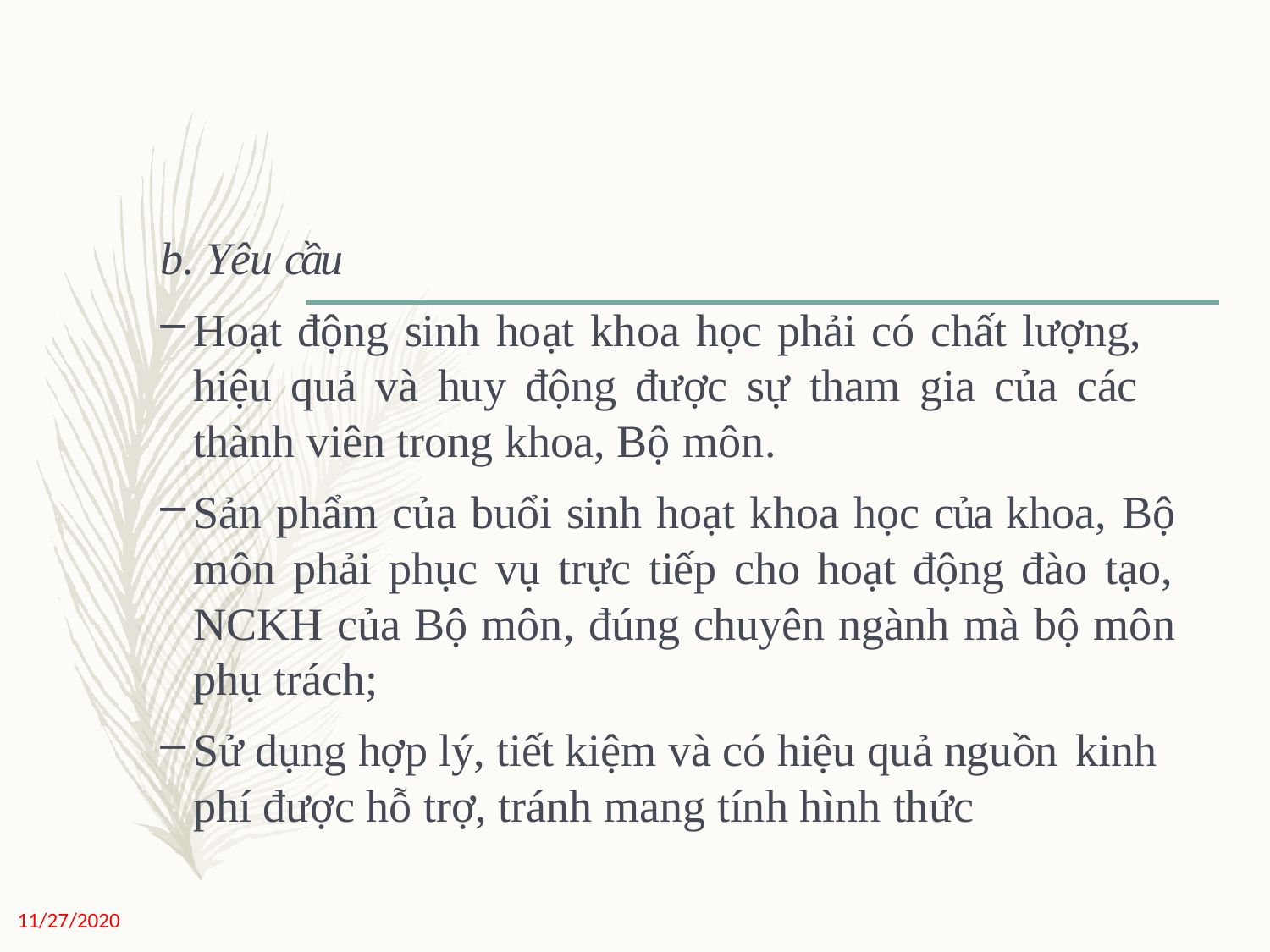

b. Yêu cầu
Hoạt động sinh hoạt khoa học phải có chất lượng,  hiệu quả và huy động được sự tham gia của các  thành viên trong khoa, Bộ môn.
Sản phẩm của buổi sinh hoạt khoa học của khoa, Bộ  môn phải phục vụ trực tiếp cho hoạt động đào tạo,  NCKH của Bộ môn, đúng chuyên ngành mà bộ môn  phụ trách;
Sử dụng hợp lý, tiết kiệm và có hiệu quả nguồn kinh
phí được hỗ trợ, tránh mang tính hình thức
11/27/2020